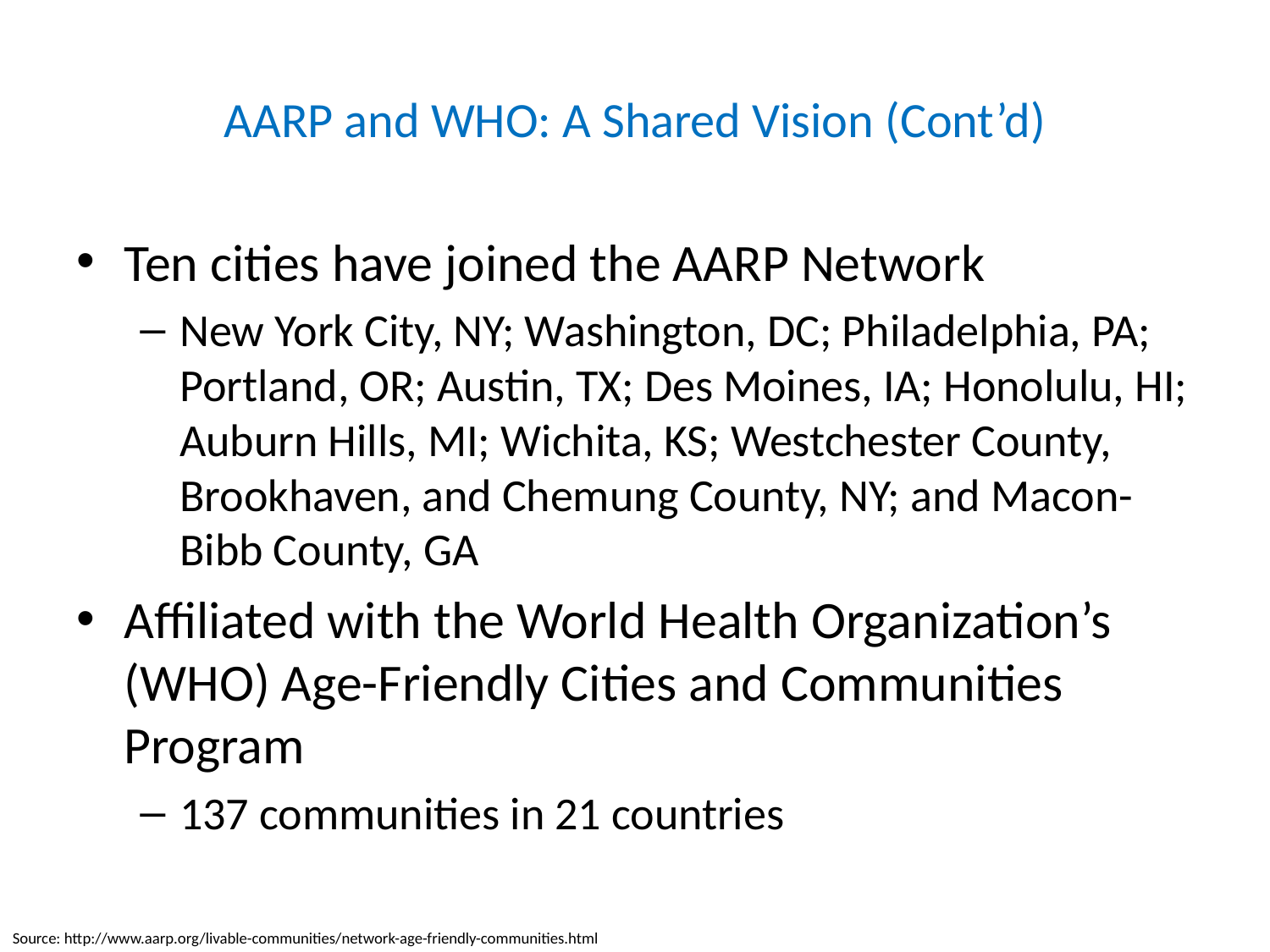

# AARP and WHO: A Shared Vision (Cont’d)
Ten cities have joined the AARP Network
New York City, NY; Washington, DC; Philadelphia, PA; Portland, OR; Austin, TX; Des Moines, IA; Honolulu, HI; Auburn Hills, MI; Wichita, KS; Westchester County, Brookhaven, and Chemung County, NY; and Macon-Bibb County, GA
Affiliated with the World Health Organization’s (WHO) Age-Friendly Cities and Communities Program
137 communities in 21 countries
Source: http://www.aarp.org/livable-communities/network-age-friendly-communities.html